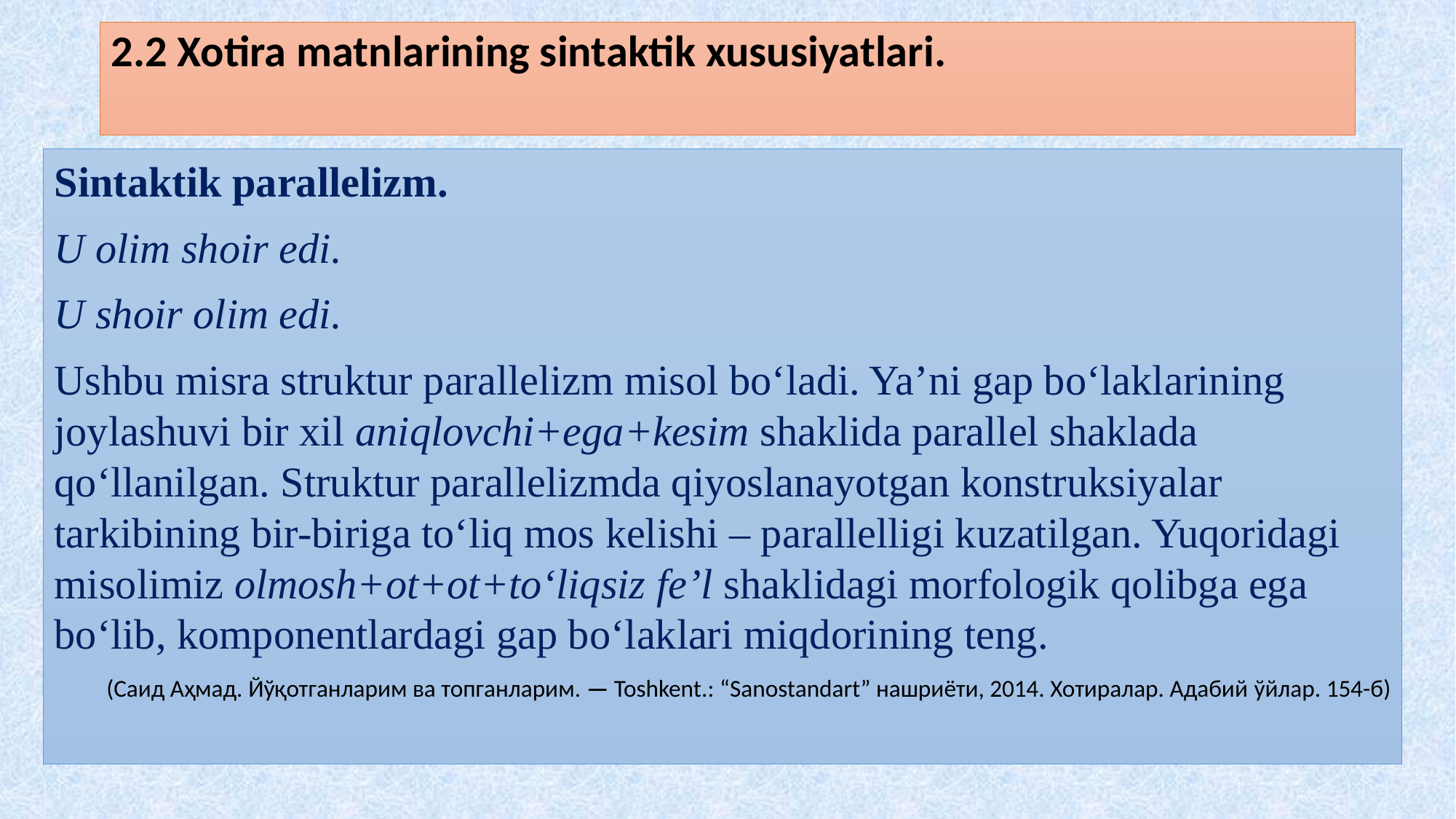

# 2.2 Xotira matnlarining sintaktik xususiyatlari.
Sintaktik parallelizm.
U olim shoir edi.
U shoir olim edi.
Ushbu misra struktur parallelizm misol bo‘ladi. Ya’ni gap bo‘laklarining joylashuvi bir xil aniqlovchi+ega+kesim shaklida parallel shaklada qo‘llanilgan. Struktur parallelizmda qiyoslanayotgan konstruksiyalar tarkibining bir-biriga to‘liq mos kelishi – parallelligi kuzatilgan. Yuqoridagi misolimiz olmosh+ot+ot+to‘liqsiz fe’l shaklidagi morfologik qolibga ega bo‘lib, komponentlardagi gap bo‘laklari miqdorining teng.
(Саид Аҳмад. Йўқотганларим ва топганларим. — Toshkent.: “Sanostandart” нашриёти, 2014. Хотиралар. Адабий ўйлар. 154-б)